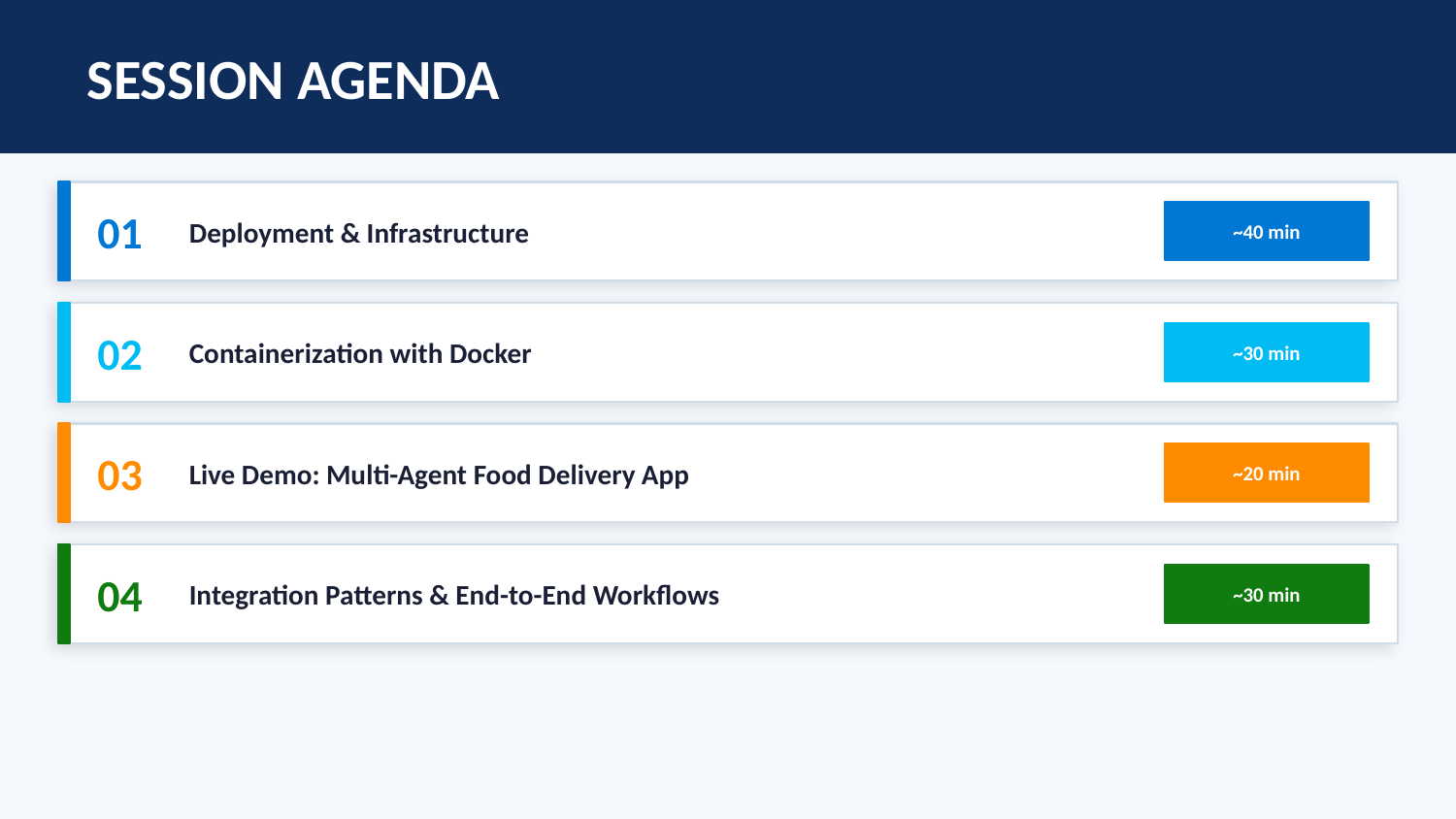

SESSION AGENDA

01
Deployment & Infrastructure

~40 min

02
Containerization with Docker

~30 min

03
Live Demo: Multi-Agent Food Delivery App

~20 min

04
Integration Patterns & End-to-End Workflows

~30 min